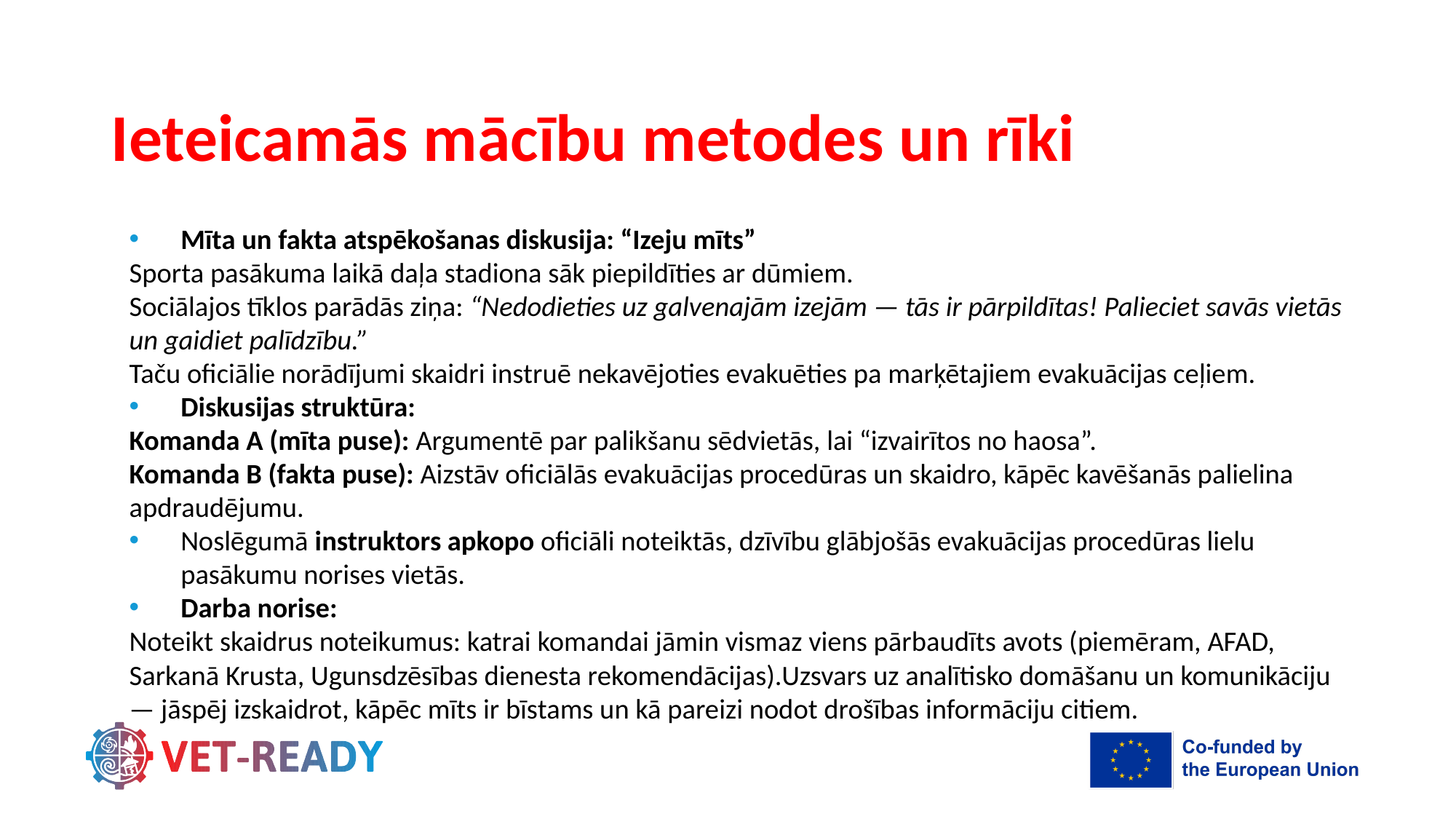

# Ieteicamās mācību metodes un rīki

Mīta un fakta atspēkošanas diskusija: “Izeju mīts”
Sporta pasākuma laikā daļa stadiona sāk piepildīties ar dūmiem.
Sociālajos tīklos parādās ziņa: “Nedodieties uz galvenajām izejām — tās ir pārpildītas! Palieciet savās vietās un gaidiet palīdzību.”
Taču oficiālie norādījumi skaidri instruē nekavējoties evakuēties pa marķētajiem evakuācijas ceļiem.
Diskusijas struktūra:
Komanda A (mīta puse): Argumentē par palikšanu sēdvietās, lai “izvairītos no haosa”.
Komanda B (fakta puse): Aizstāv oficiālās evakuācijas procedūras un skaidro, kāpēc kavēšanās palielina apdraudējumu.
Noslēgumā instruktors apkopo oficiāli noteiktās, dzīvību glābjošās evakuācijas procedūras lielu pasākumu norises vietās.
Darba norise:
Noteikt skaidrus noteikumus: katrai komandai jāmin vismaz viens pārbaudīts avots (piemēram, AFAD, Sarkanā Krusta, Ugunsdzēsības dienesta rekomendācijas).Uzsvars uz analītisko domāšanu un komunikāciju — jāspēj izskaidrot, kāpēc mīts ir bīstams un kā pareizi nodot drošības informāciju citiem.